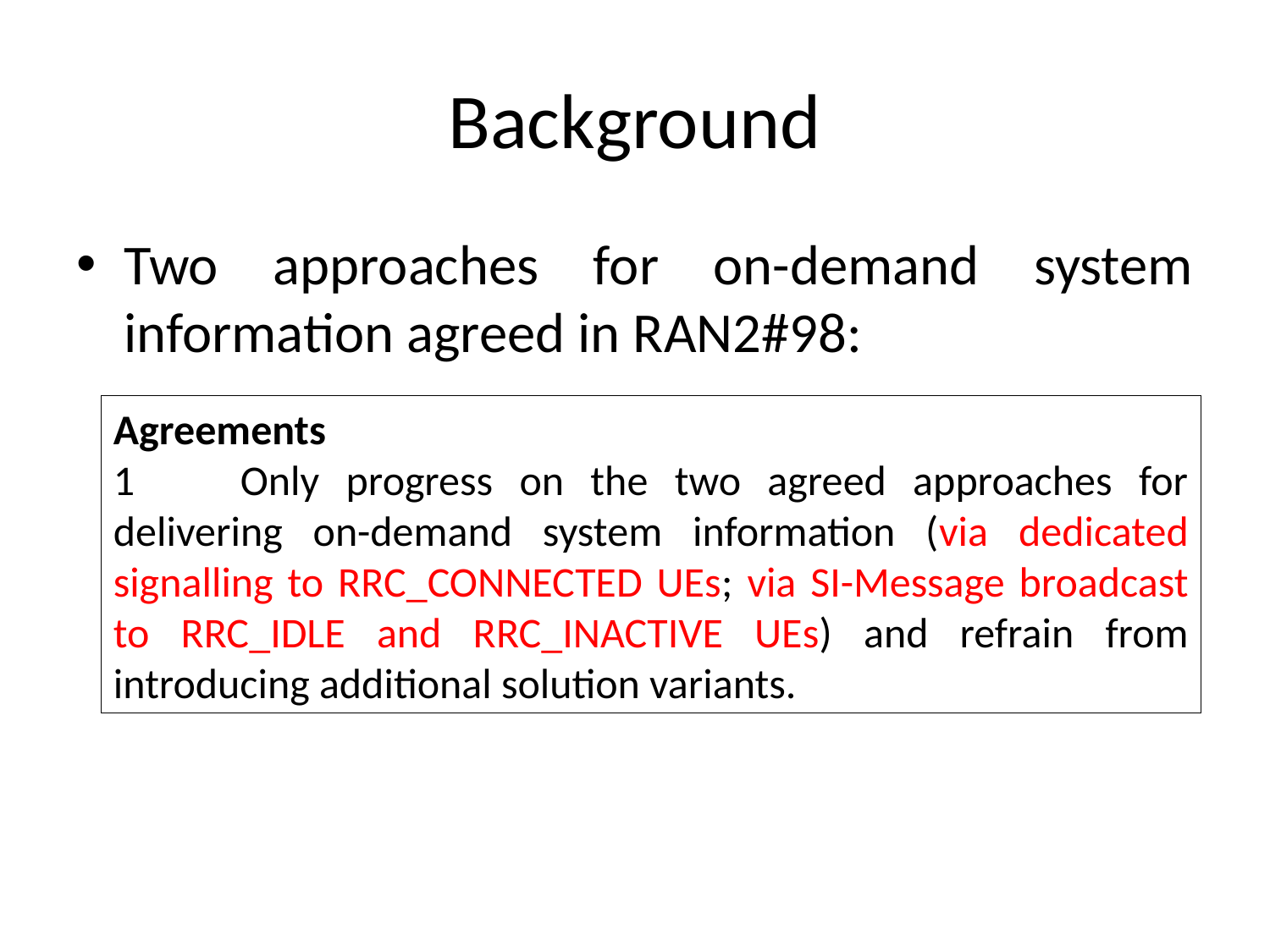

# Background
Two approaches for on-demand system information agreed in RAN2#98:

Agreements
1	Only progress on the two agreed approaches for delivering on-demand system information (via dedicated signalling to RRC_CONNECTED UEs; via SI-Message broadcast to RRC_IDLE and RRC_INACTIVE UEs) and refrain from introducing additional solution variants.